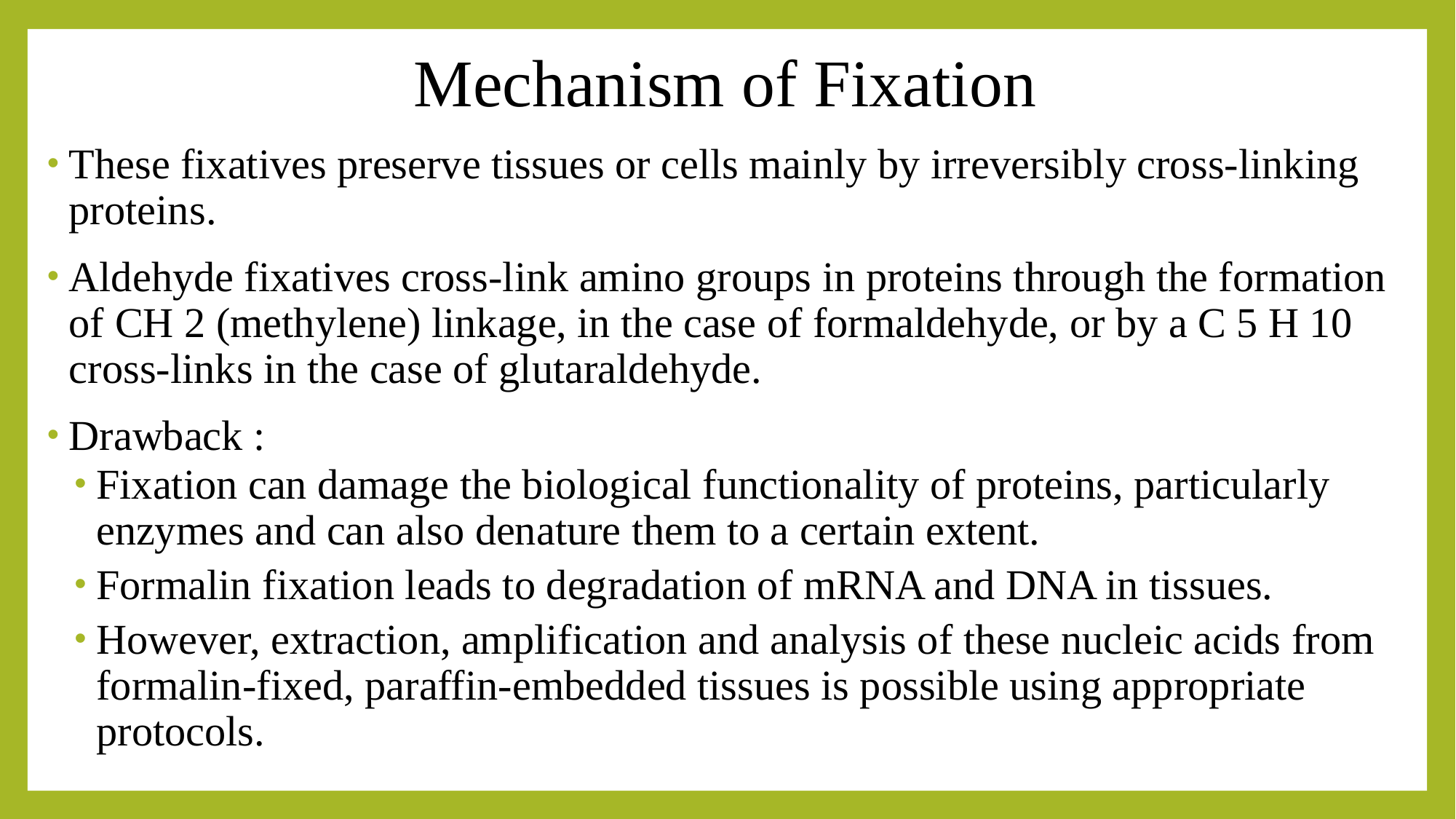

# Mechanism of Fixation
These fixatives preserve tissues or cells mainly by irreversibly cross-linking proteins.
Aldehyde fixatives cross-link amino groups in proteins through the formation of CH 2 (methylene) linkage, in the case of formaldehyde, or by a C 5 H 10 cross-links in the case of glutaraldehyde.
Drawback :
Fixation can damage the biological functionality of proteins, particularly enzymes and can also denature them to a certain extent.
Formalin fixation leads to degradation of mRNA and DNA in tissues.
However, extraction, amplification and analysis of these nucleic acids from formalin-fixed, paraffin-embedded tissues is possible using appropriate protocols.